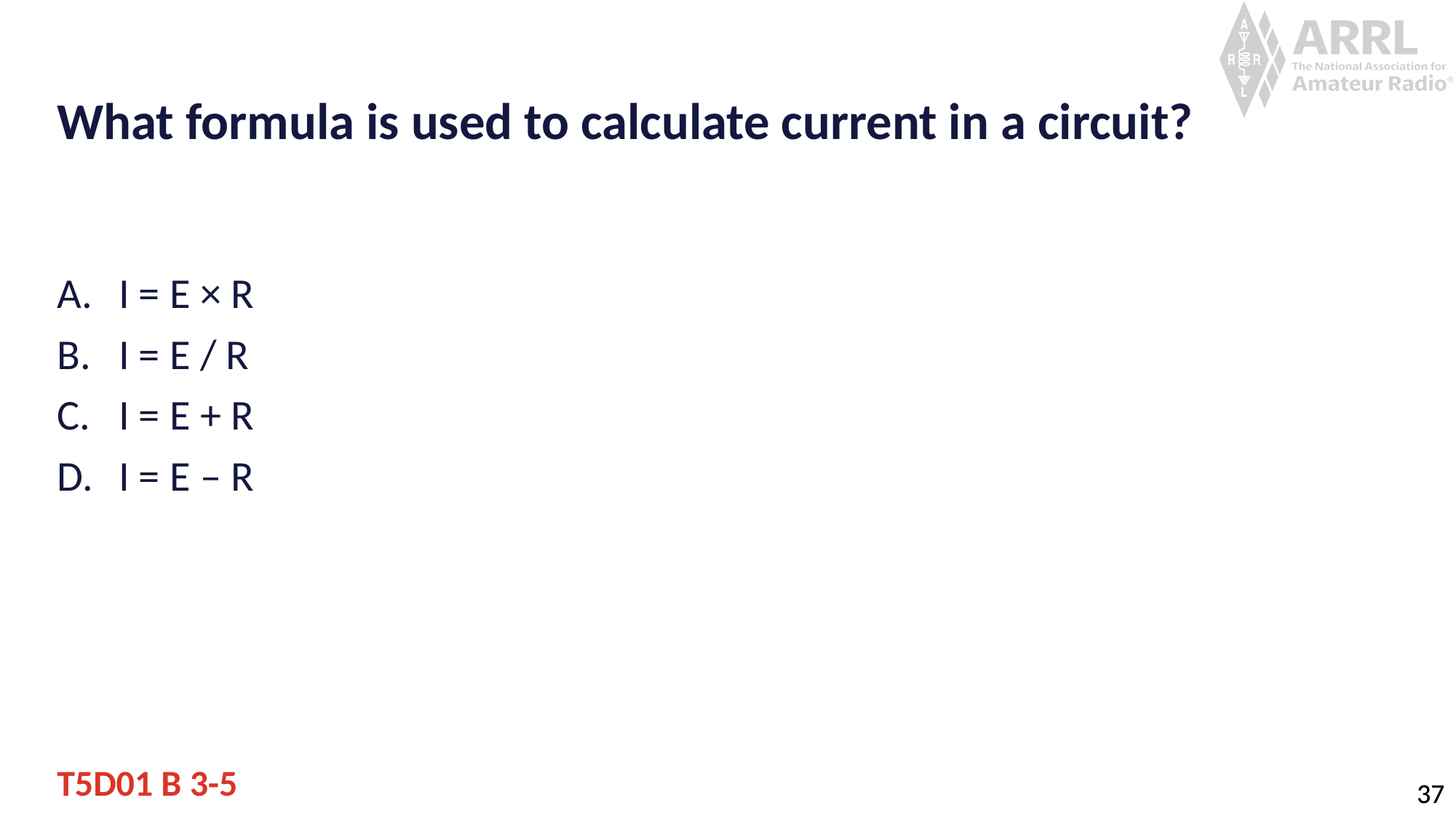

# What formula is used to calculate current in a circuit?
I = E × R
I = E / R
I = E + R
I = E – R
T5D01 B 3-5